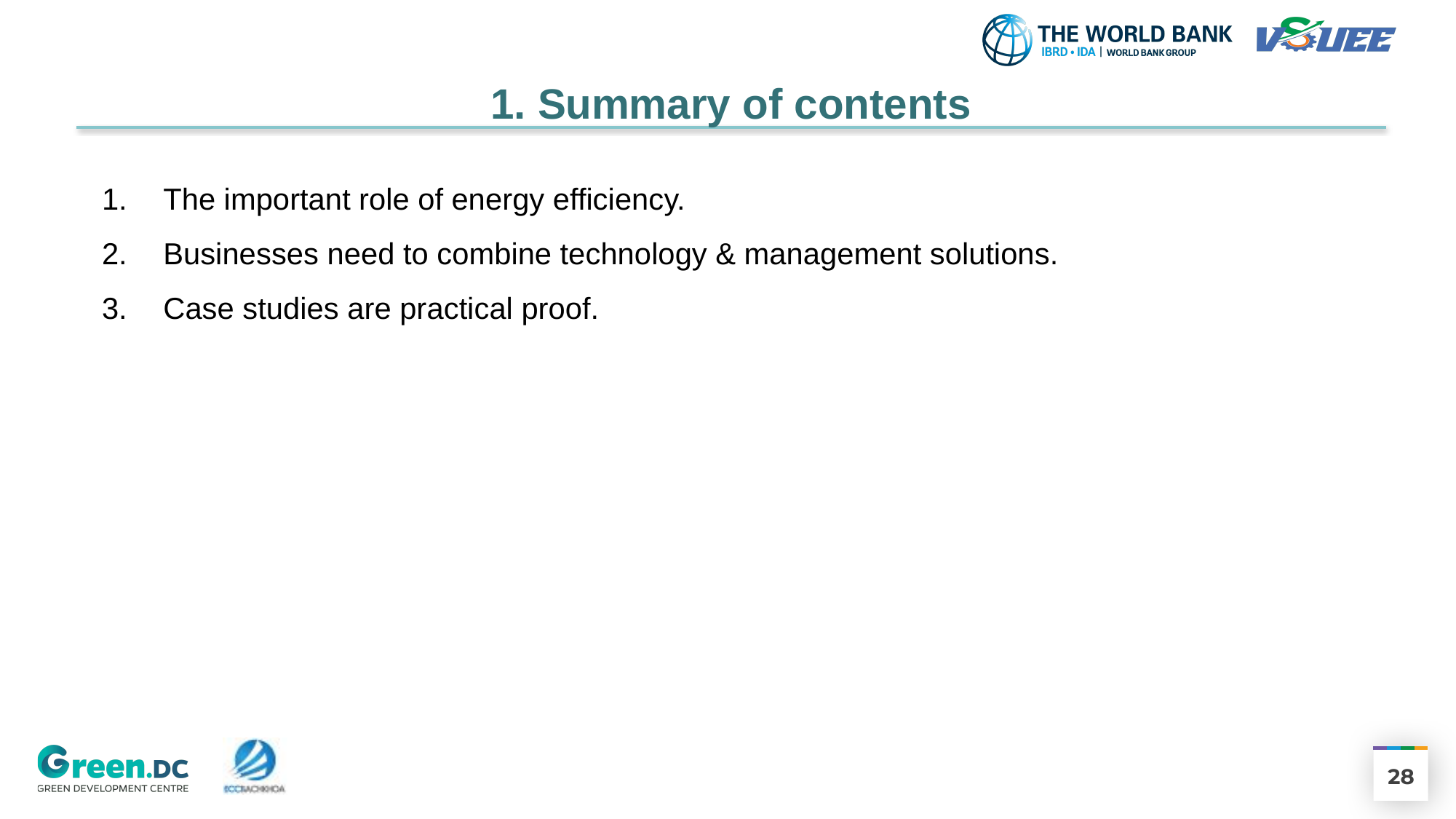

1. Summary of contents
The important role of energy efficiency.
Businesses need to combine technology & management solutions.
Case studies are practical proof.